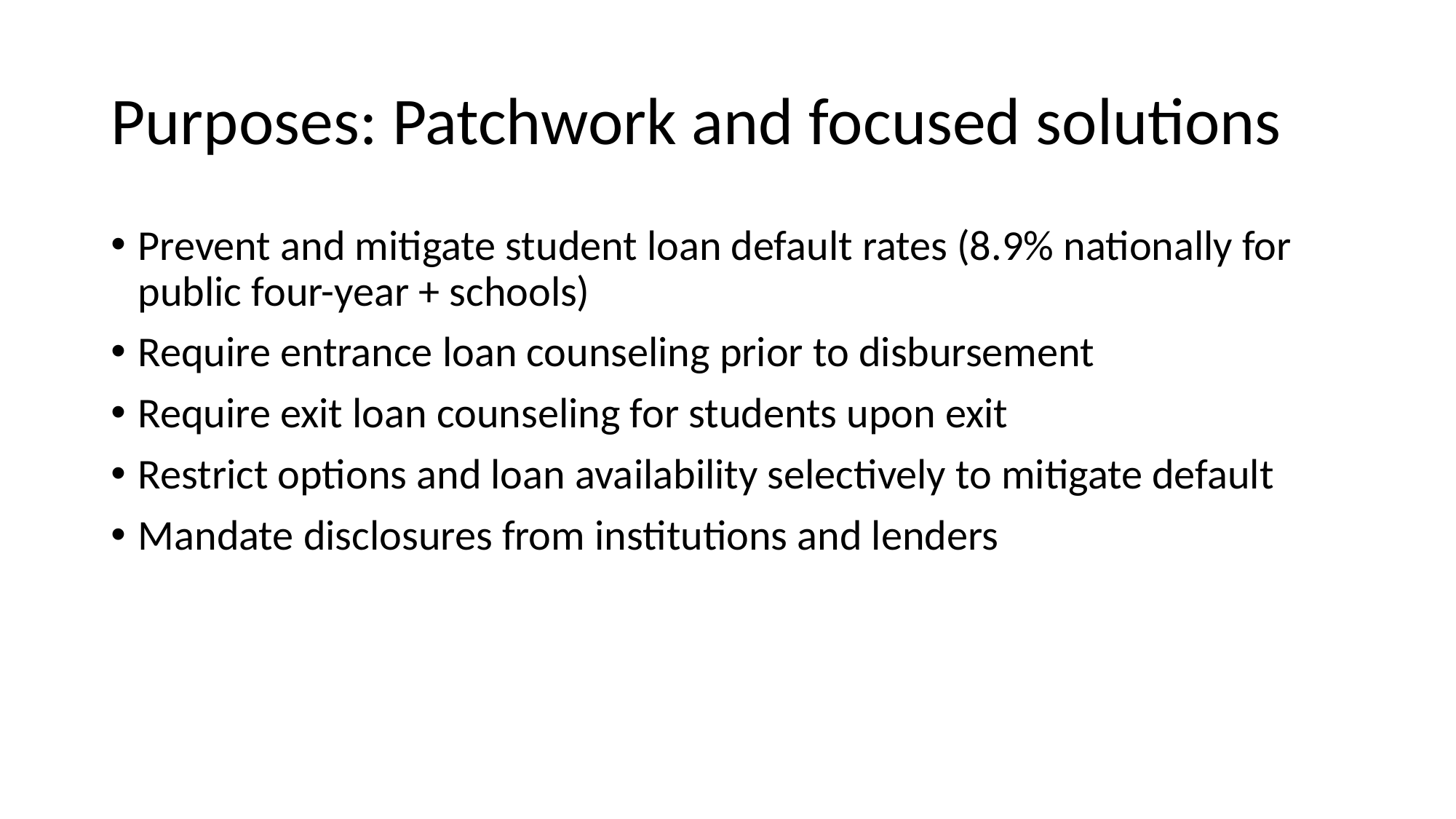

# Purposes: Patchwork and focused solutions
Prevent and mitigate student loan default rates (8.9% nationally for public four-year + schools)
Require entrance loan counseling prior to disbursement
Require exit loan counseling for students upon exit
Restrict options and loan availability selectively to mitigate default
Mandate disclosures from institutions and lenders